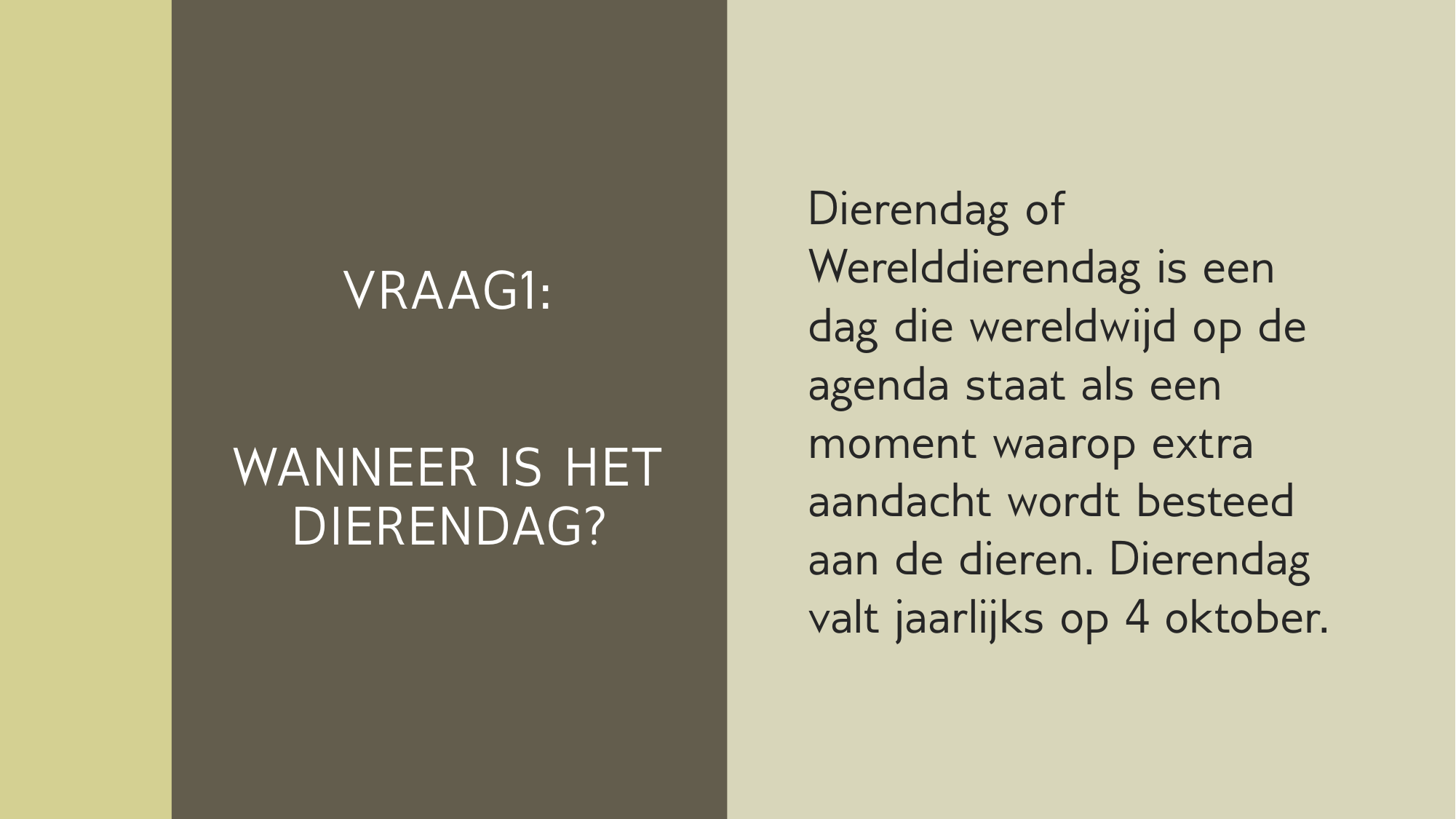

# Vraag1: Wanneer is het Dierendag?
Dierendag of Werelddierendag is een dag die wereldwijd op de agenda staat als een moment waarop extra aandacht wordt besteed aan de dieren. Dierendag valt jaarlijks op 4 oktober.